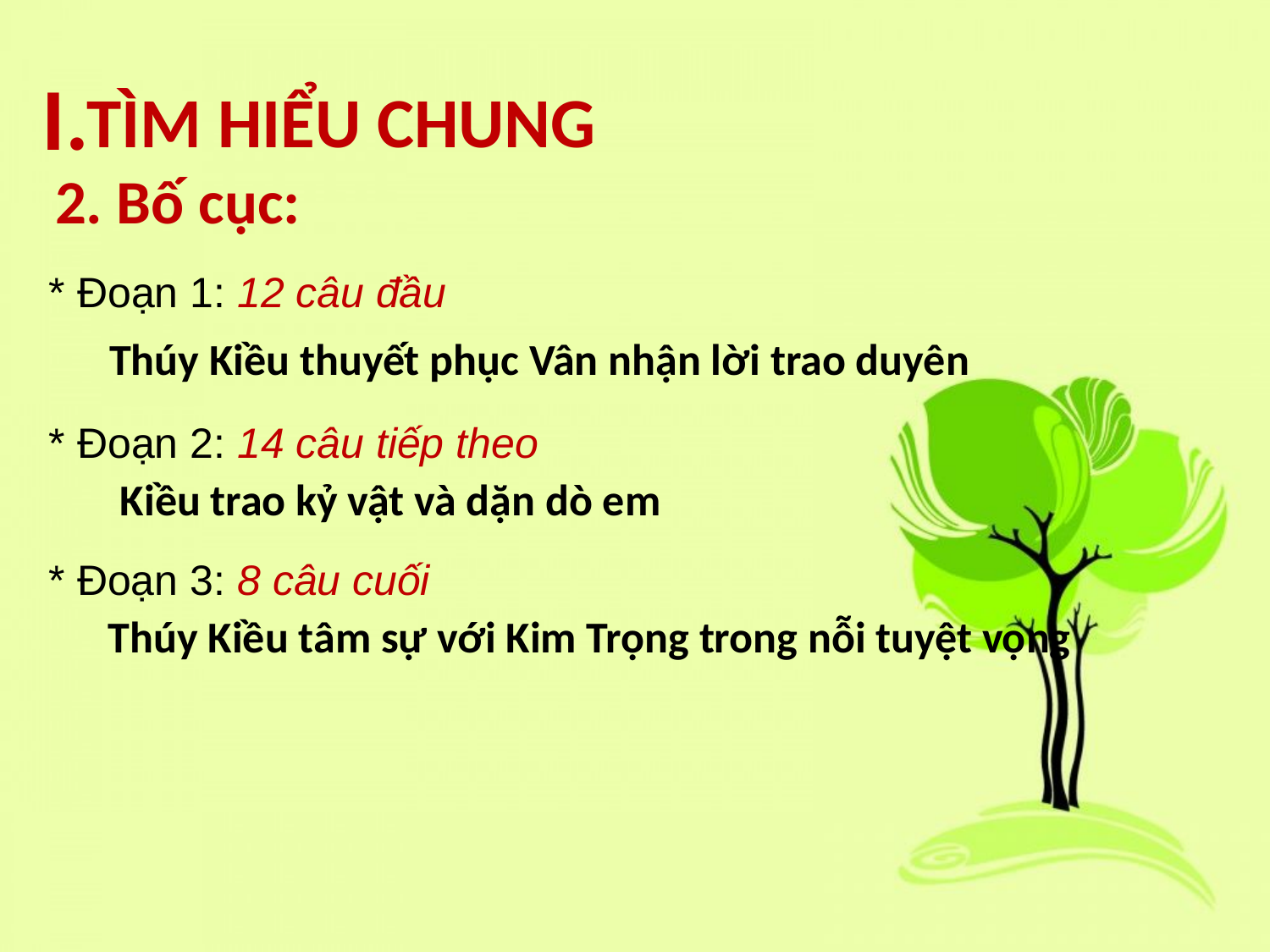

I.
TÌM HIỂU CHUNG
2. Bố cục:
* Đoạn 1: 12 câu đầu

Thúy Kiều thuyết phục Vân nhận lời trao duyên
* Đoạn 2: 14 câu tiếp theo
Kiều trao kỷ vật và dặn dò em
* Đoạn 3: 8 câu cuối
Thúy Kiều tâm sự với Kim Trọng trong nỗi tuyệt vọng